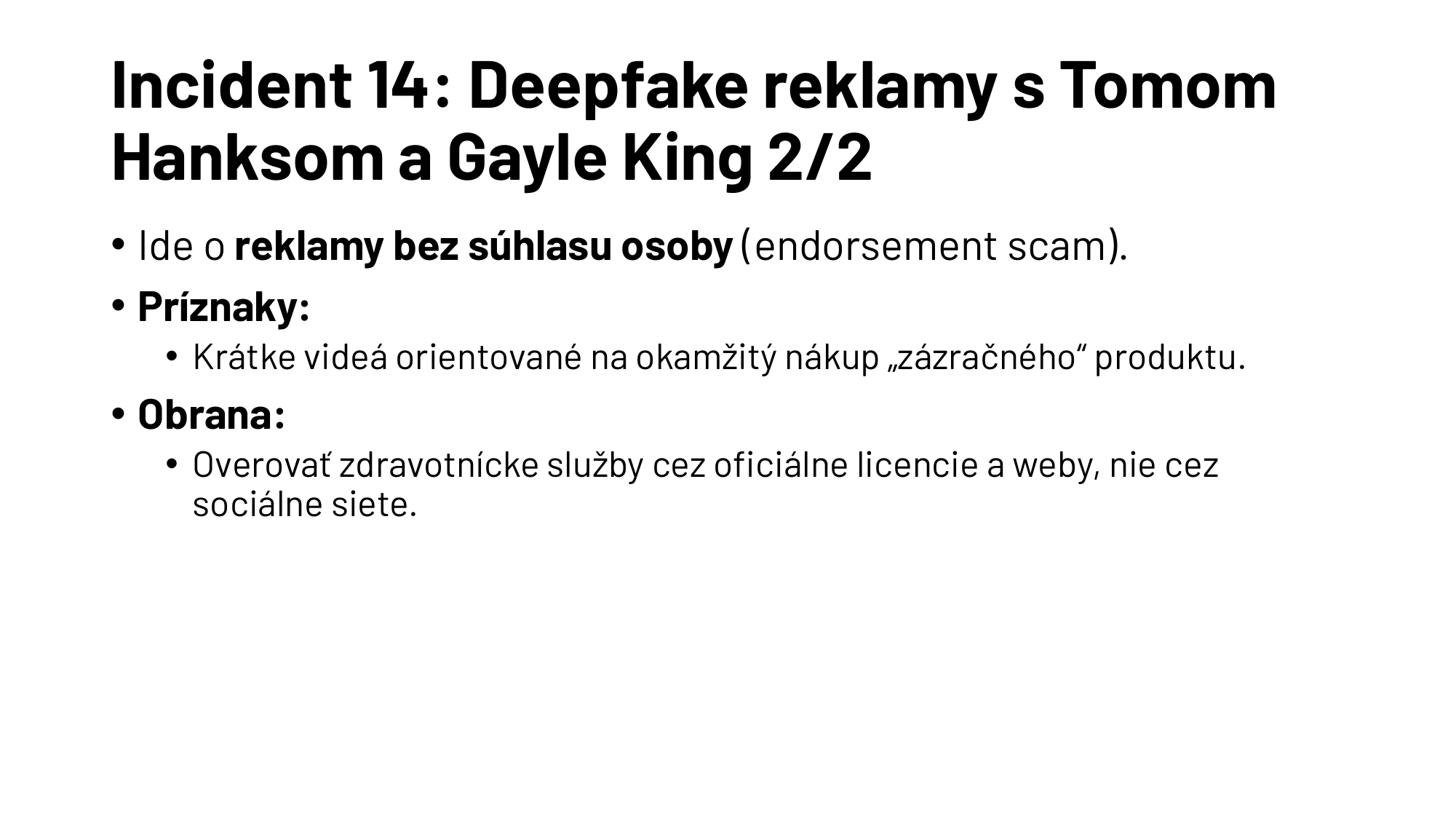

# Incident 14: Deepfake reklamy s Tomom Hanksom a Gayle King 2/2
Ide o reklamy bez súhlasu osoby (endorsement scam).
Príznaky:
Krátke videá orientované na okamžitý nákup „zázračného“ produktu.
Obrana:
Overovať zdravotnícke služby cez oficiálne licencie a weby, nie cez sociálne siete.